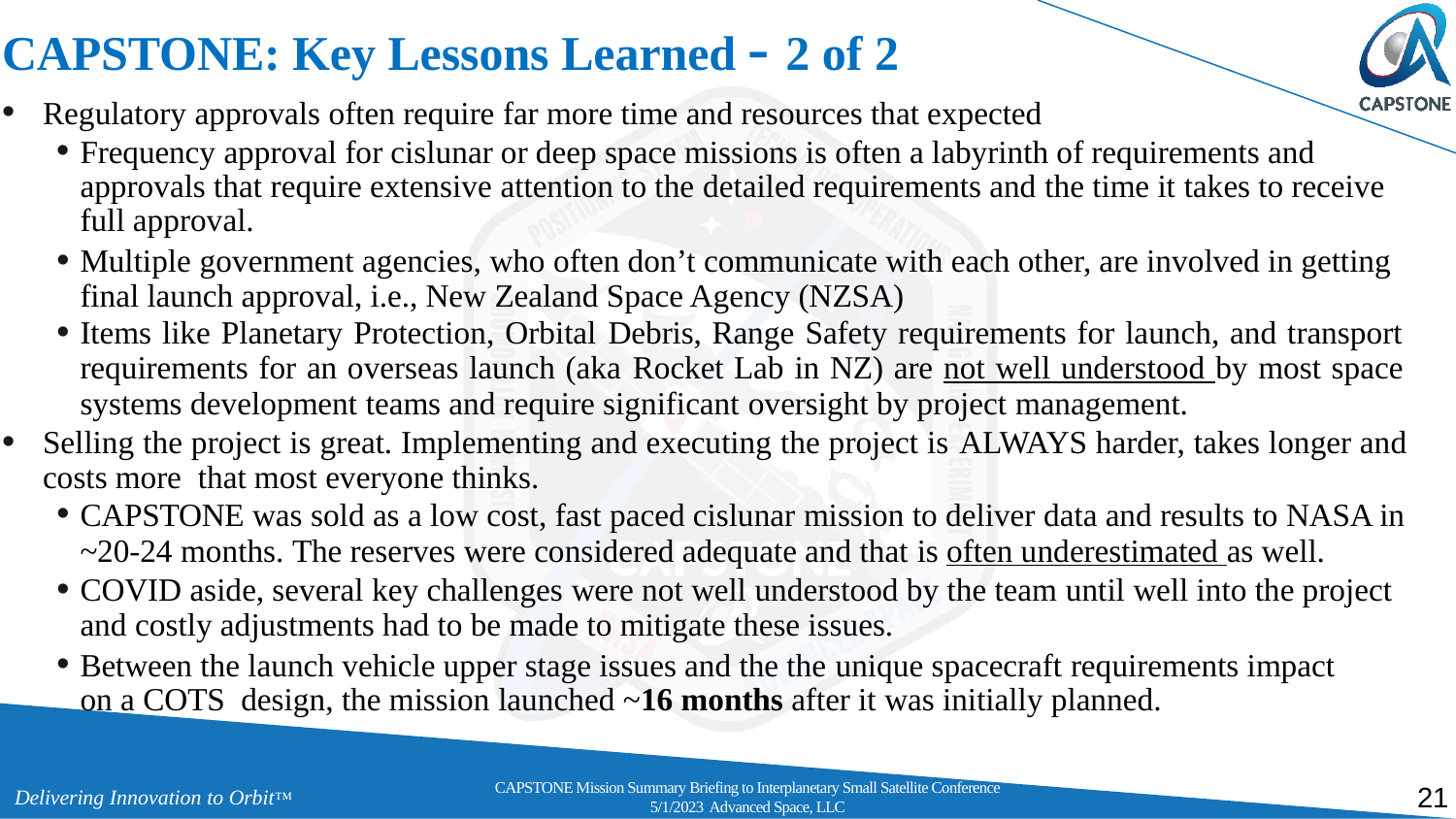

# CAPSTONE: Key Lessons Learned - 2 of 2
Regulatory approvals often require far more time and resources that expected
Frequency approval for cislunar or deep space missions is often a labyrinth of requirements and  approvals that require extensive attention to the detailed requirements and the time it takes to receive  full approval.
Multiple government agencies, who often don’t communicate with each other, are involved in getting  final launch approval, i.e., New Zealand Space Agency (NZSA)
Items like Planetary Protection, Orbital Debris, Range Safety requirements for launch, and transport  requirements for an overseas launch (aka Rocket Lab in NZ) are not well understood by most space  systems development teams and require significant oversight by project management.
Selling the project is great. Implementing and executing the project is ALWAYS harder, takes longer and costs more  that most everyone thinks.
CAPSTONE was sold as a low cost, fast paced cislunar mission to deliver data and results to NASA in
~20-24 months. The reserves were considered adequate and that is often underestimated as well.
COVID aside, several key challenges were not well understood by the team until well into the project  and costly adjustments had to be made to mitigate these issues.
Between the launch vehicle upper stage issues and the the unique spacecraft requirements impact on a COTS  design, the mission launched ~16 months after it was initially planned.
CAPSTONE Mission Summary Briefing to Interplanetary Small Satellite Conference
5/1/2023  Advanced Space, LLC
21